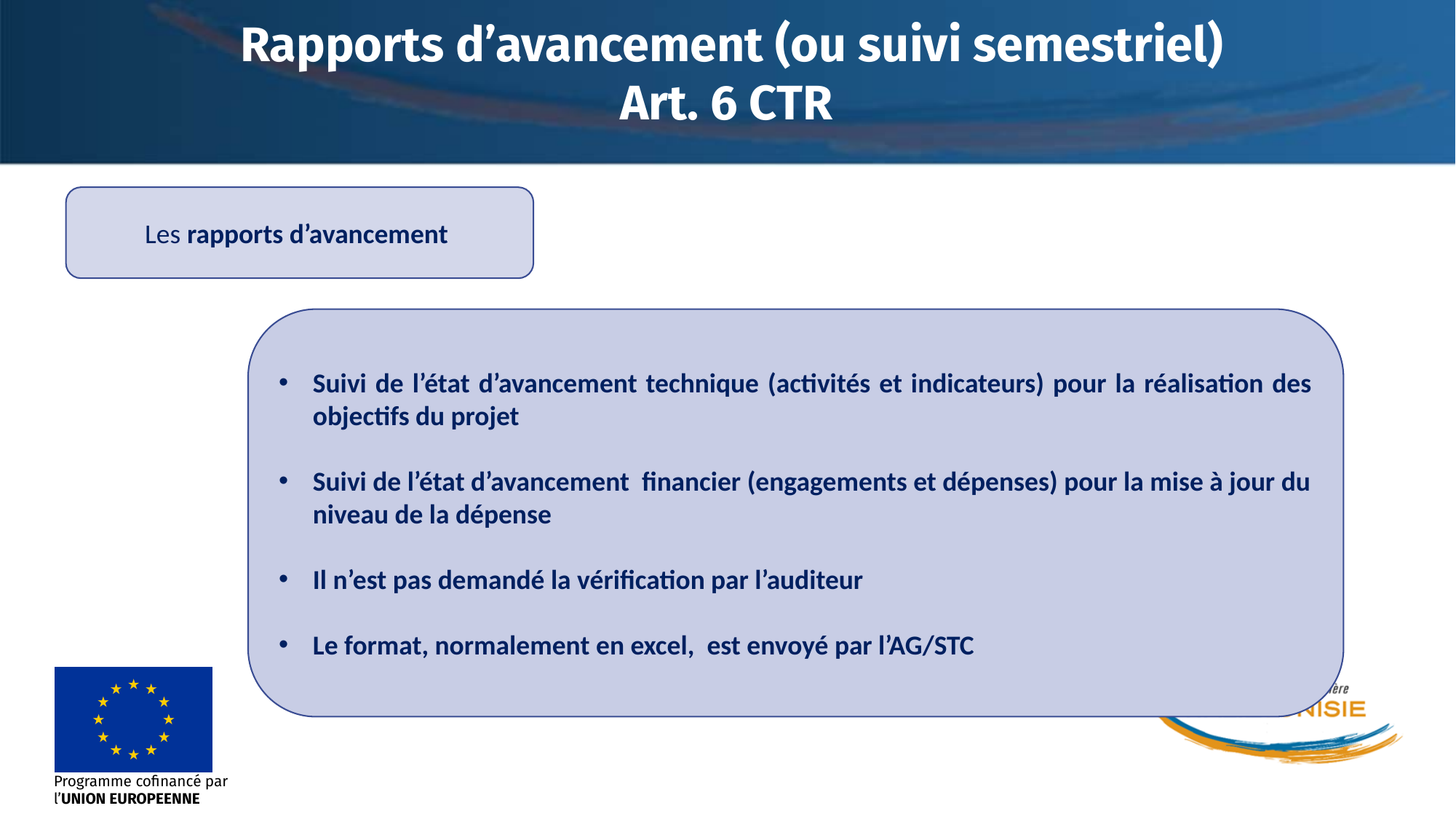

Rapports d’avancement (ou suivi semestriel)
Art. 6 CTR
Les rapports d’avancement
Suivi de l’état d’avancement technique (activités et indicateurs) pour la réalisation des objectifs du projet

Suivi de l’état d’avancement  financier (engagements et dépenses) pour la mise à jour du niveau de la dépense

Il n’est pas demandé la vérification par l’auditeur

Le format, normalement en excel,  est envoyé par l’AG/STC